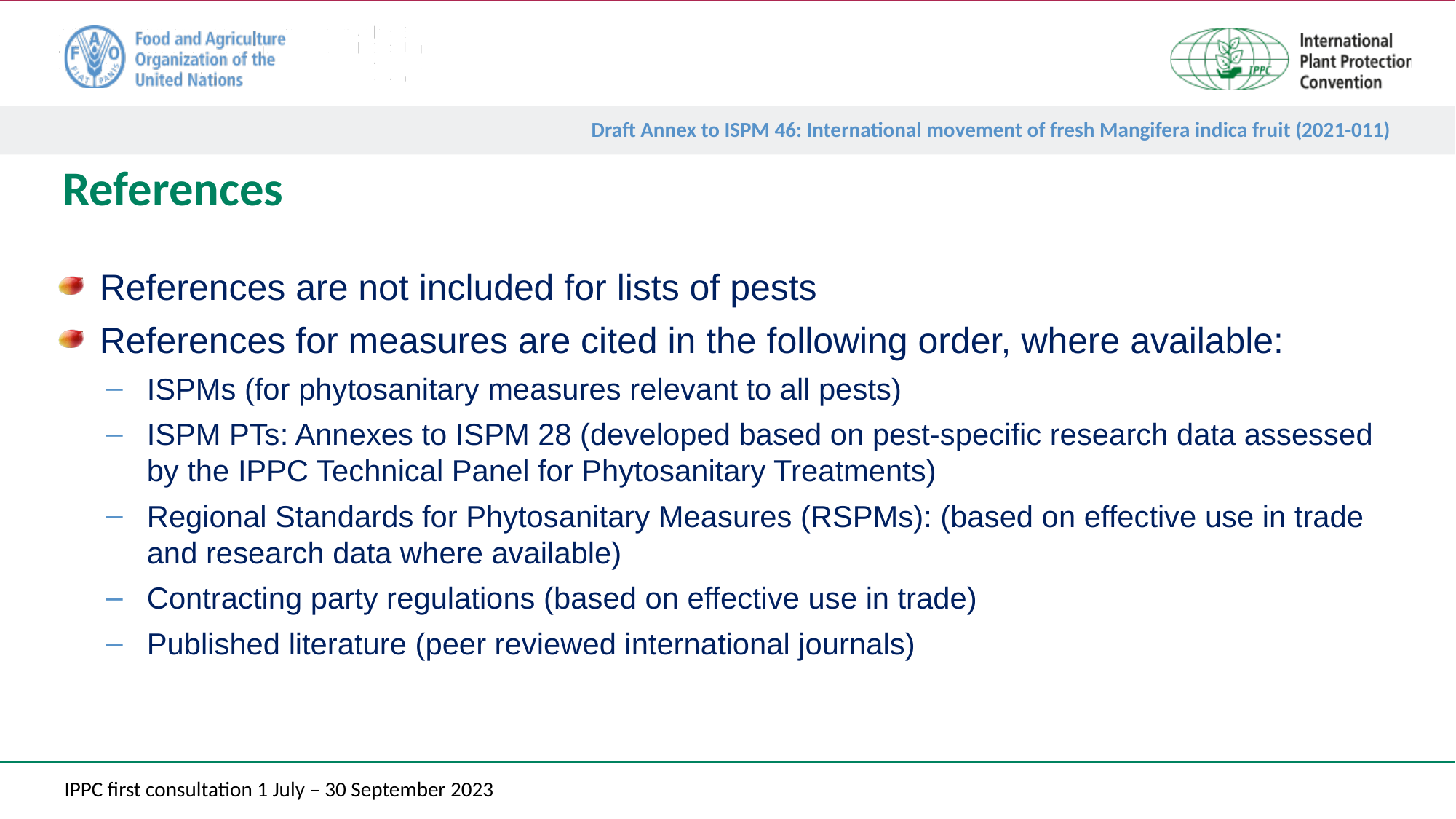

# References
References are not included for lists of pests
References for measures are cited in the following order, where available:
ISPMs (for phytosanitary measures relevant to all pests)
ISPM PTs: Annexes to ISPM 28 (developed based on pest-specific research data assessed by the IPPC Technical Panel for Phytosanitary Treatments)
Regional Standards for Phytosanitary Measures (RSPMs): (based on effective use in trade and research data where available)
Contracting party regulations (based on effective use in trade)
Published literature (peer reviewed international journals)